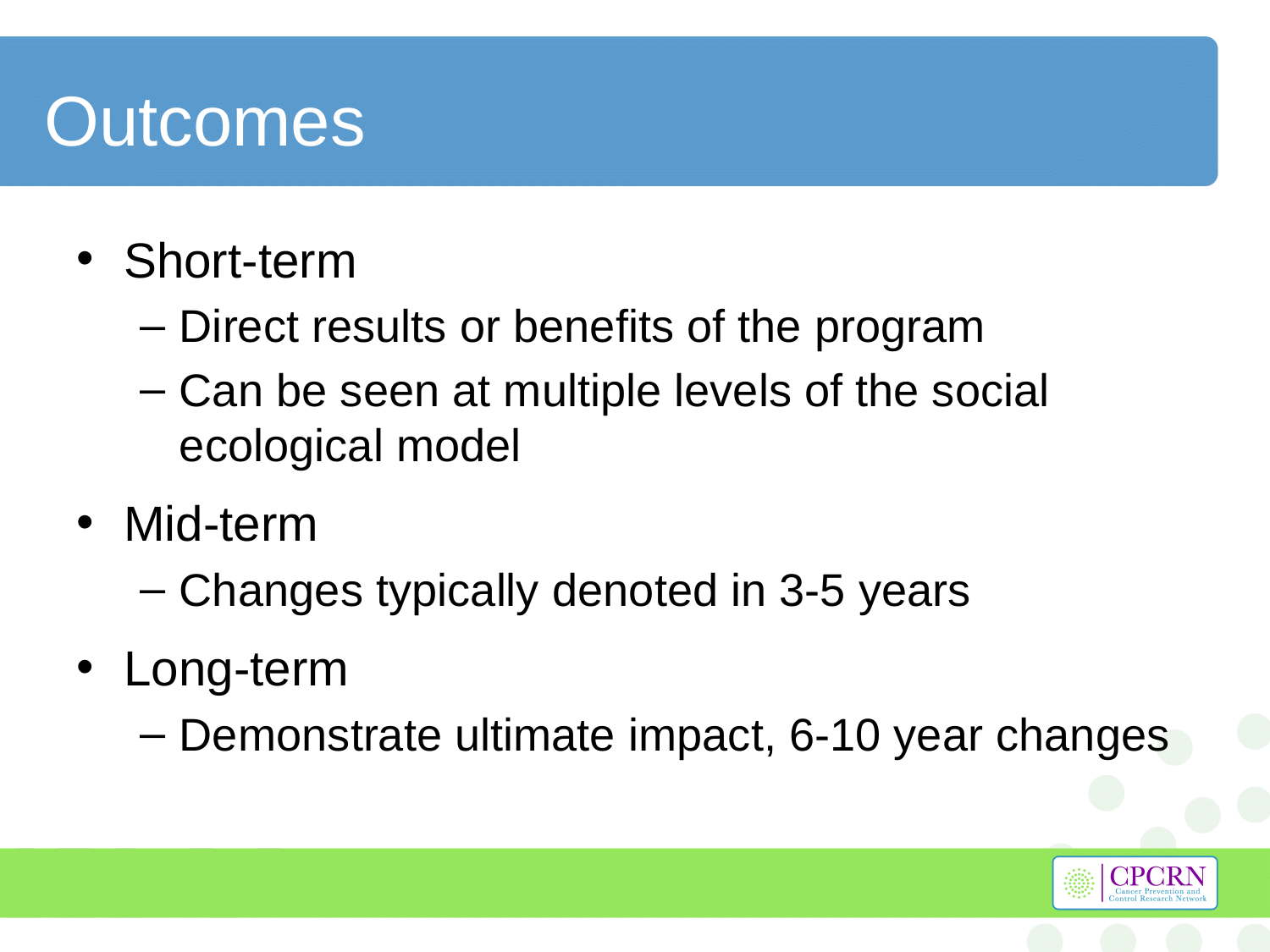

# Outcomes
Short-term
Direct results or benefits of the program
Can be seen at multiple levels of the social ecological model
Mid-term
Changes typically denoted in 3-5 years
Long-term
Demonstrate ultimate impact, 6-10 year changes